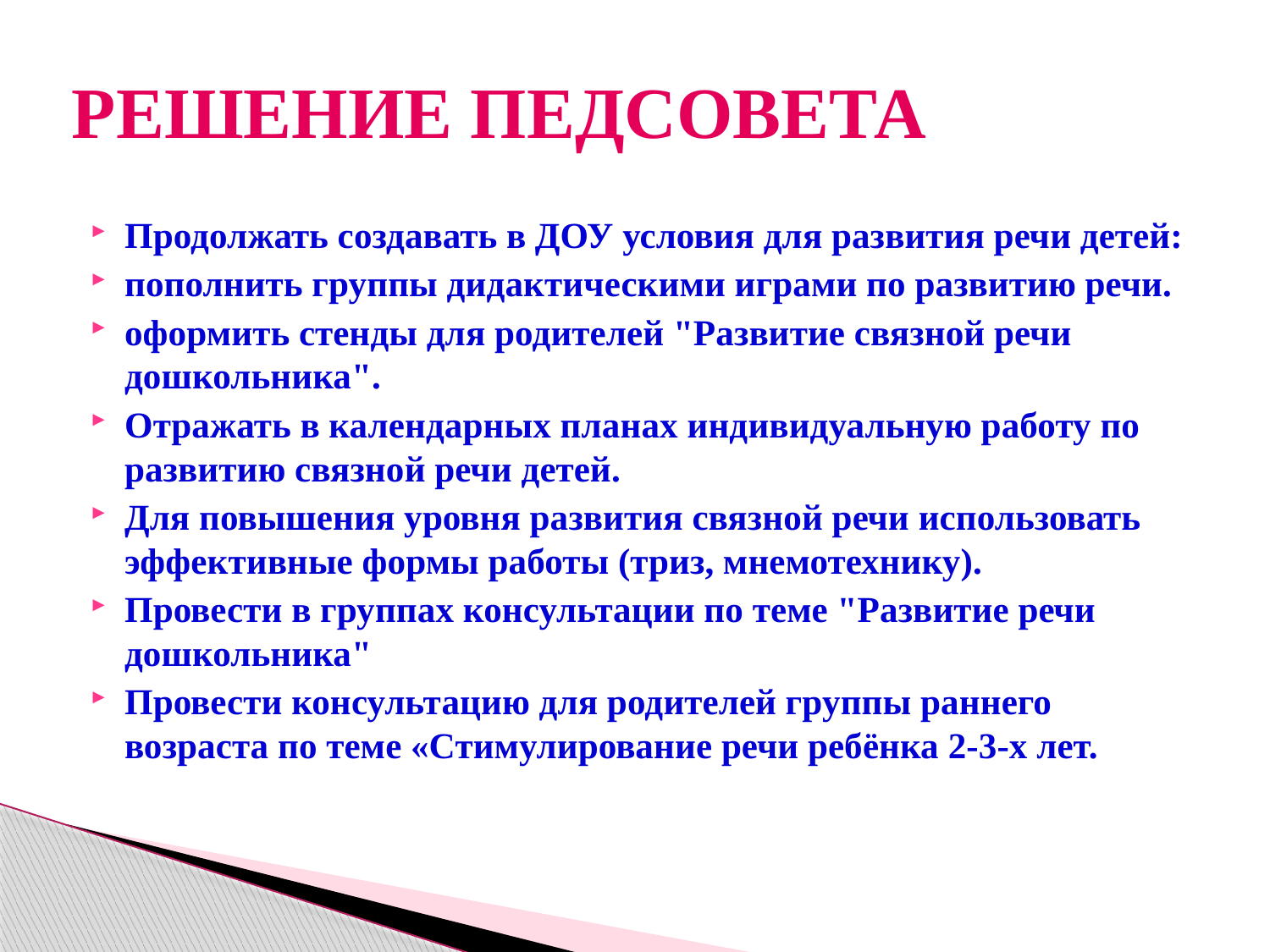

# РЕШЕНИЕ ПЕДСОВЕТА
Продолжать создавать в ДОУ условия для развития речи детей:
пополнить группы дидактическими играми по развитию речи.
оформить стенды для родителей "Развитие связной речи дошкольника".
Отражать в календарных планах индивидуальную работу по развитию связной речи детей.
Для повышения уровня развития связной речи использовать эффективные формы работы (триз, мнемотехнику).
Провести в группах консультации по теме "Развитие речи дошкольника"
Провести консультацию для родителей группы раннего возраста по теме «Стимулирование речи ребёнка 2-3-х лет.